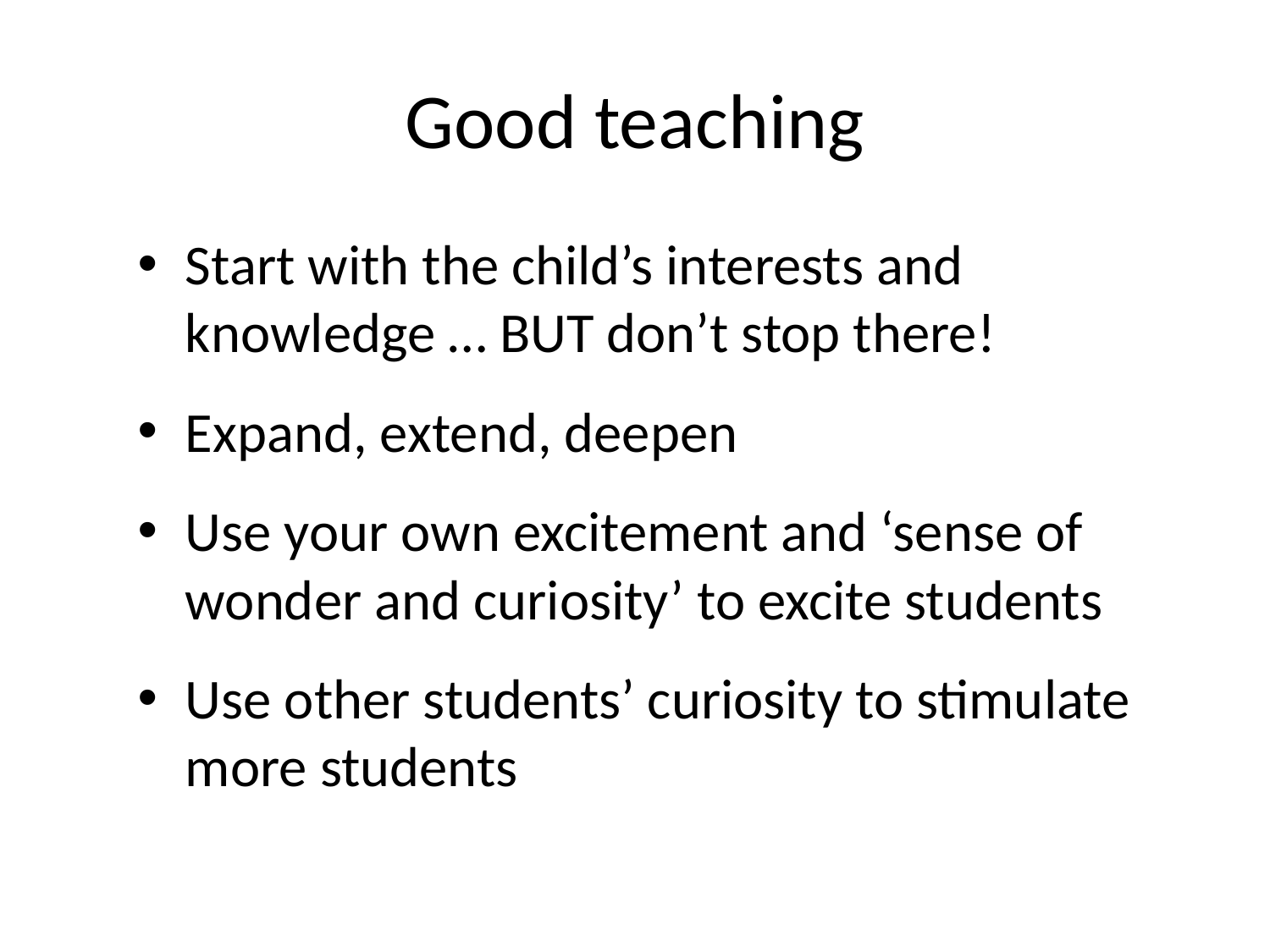

# Good teaching
Start with the child’s interests and knowledge … BUT don’t stop there!
Expand, extend, deepen
Use your own excitement and ‘sense of wonder and curiosity’ to excite students
Use other students’ curiosity to stimulate more students